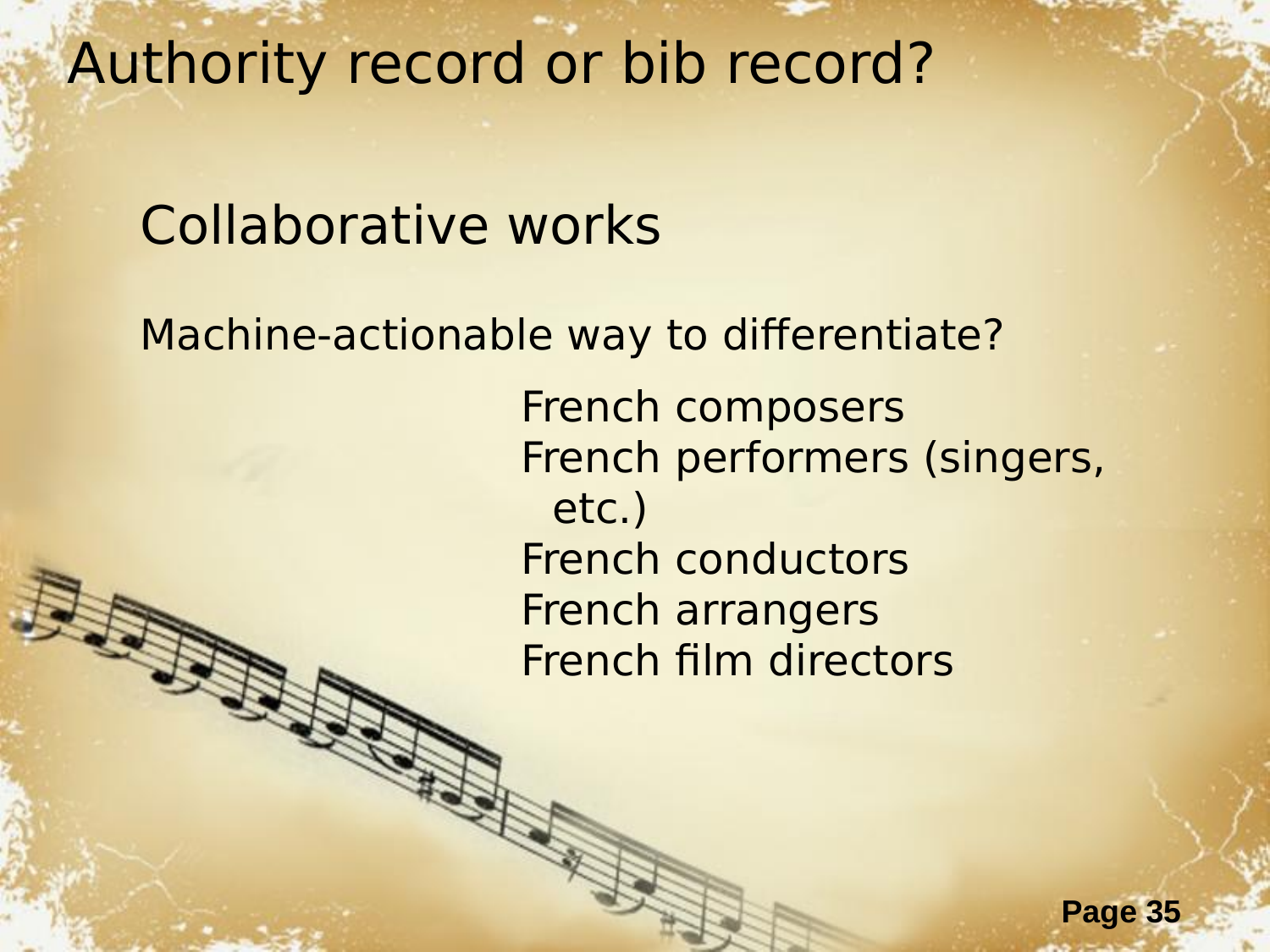

Authority record or bib record?
Collaborative works

Machine-actionable way to differentiate?

French composers
French performers (singers, etc.)
French conductors
French arrangers
French film directors